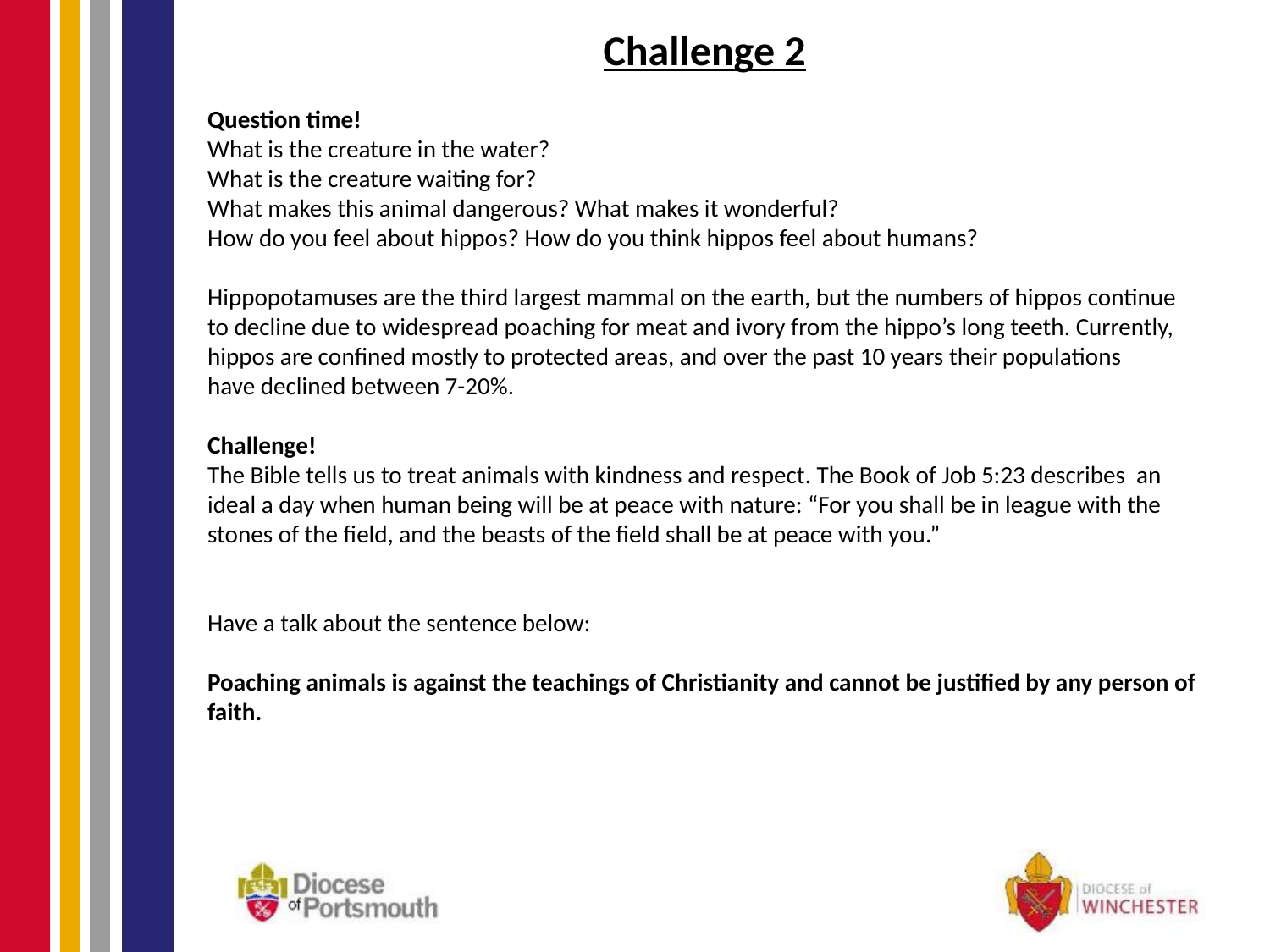

Challenge 2

Question time!
What is the creature in the water?
What is the creature waiting for?
What makes this animal dangerous? What makes it wonderful?
How do you feel about hippos? How do you think hippos feel about humans?

Hippopotamuses are the third largest mammal on the earth, but the numbers of hippos continue to decline due to widespread poaching for meat and ivory from the hippo’s long teeth. Currently, hippos are confined mostly to protected areas, and over the past 10 years their populations have declined between 7-20%.

Challenge!
The Bible tells us to treat animals with kindness and respect. The Book of Job 5:23 describes  an ideal a day when human being will be at peace with nature: “For you shall be in league with the stones of the field, and the beasts of the field shall be at peace with you.”

Have a talk about the sentence below:

Poaching animals is against the teachings of Christianity and cannot be justified by any person of faith.